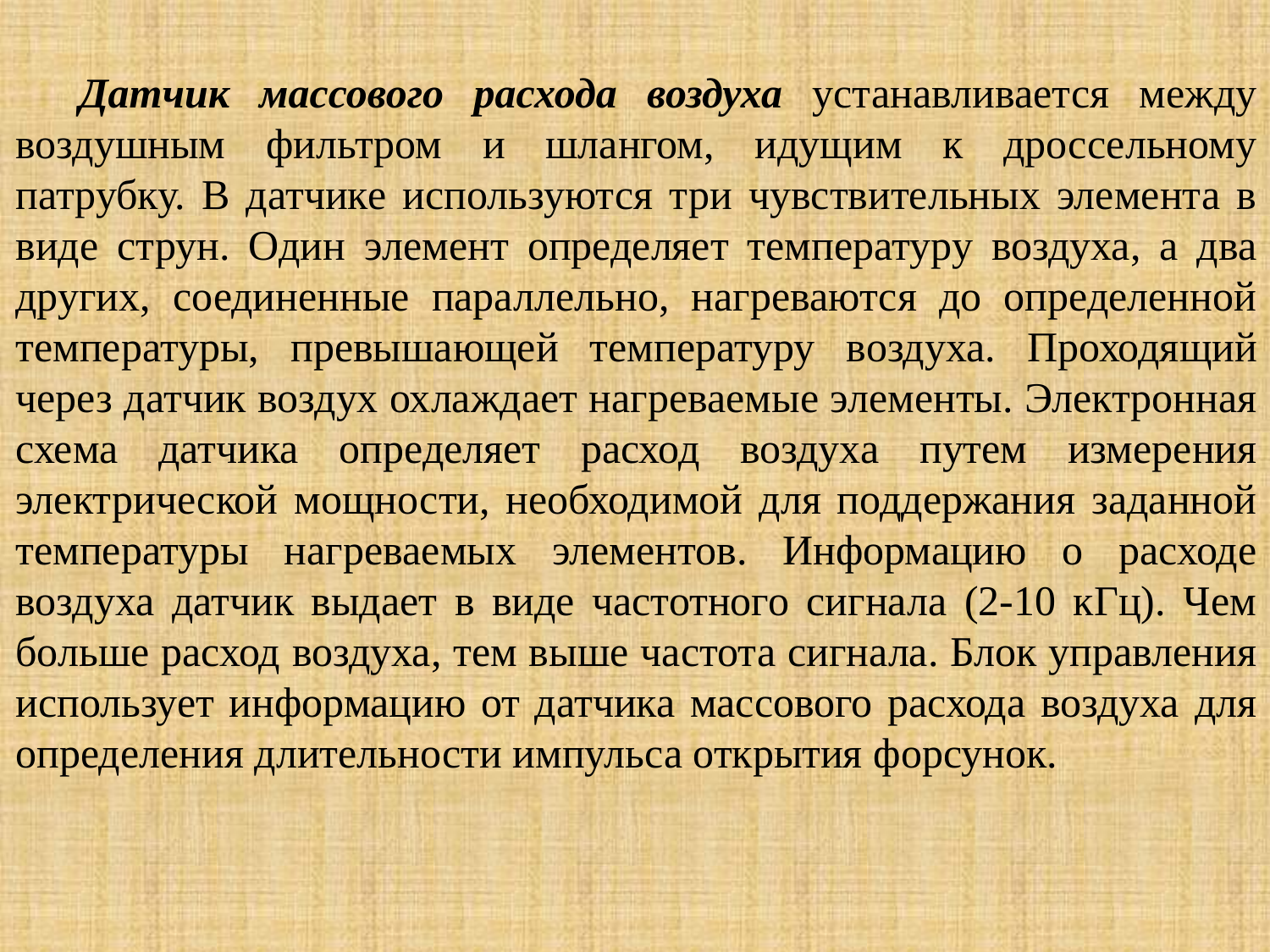

Датчик массового расхода воздуха устанавливается между воздушным фильтром и шлангом, идущим к дроссельному патрубку. В датчике используются три чувствительных элемента в виде струн. Один элемент определяет температуру воздуха, а два других, соединенные параллельно, нагреваются до определенной температуры, превышающей температуру воздуха. Проходящий через датчик воздух охлаждает нагреваемые элементы. Электронная схема датчика определяет расход воздуха путем измерения электрической мощности, необходимой для поддержания заданной температуры нагреваемых элементов. Информацию о расходе воздуха датчик выдает в виде частотного сигнала (2-10 кГц). Чем больше расход воздуха, тем выше частота сигнала. Блок управления использует информацию от датчика массового расхода воздуха для определения длительности импульса открытия форсунок.